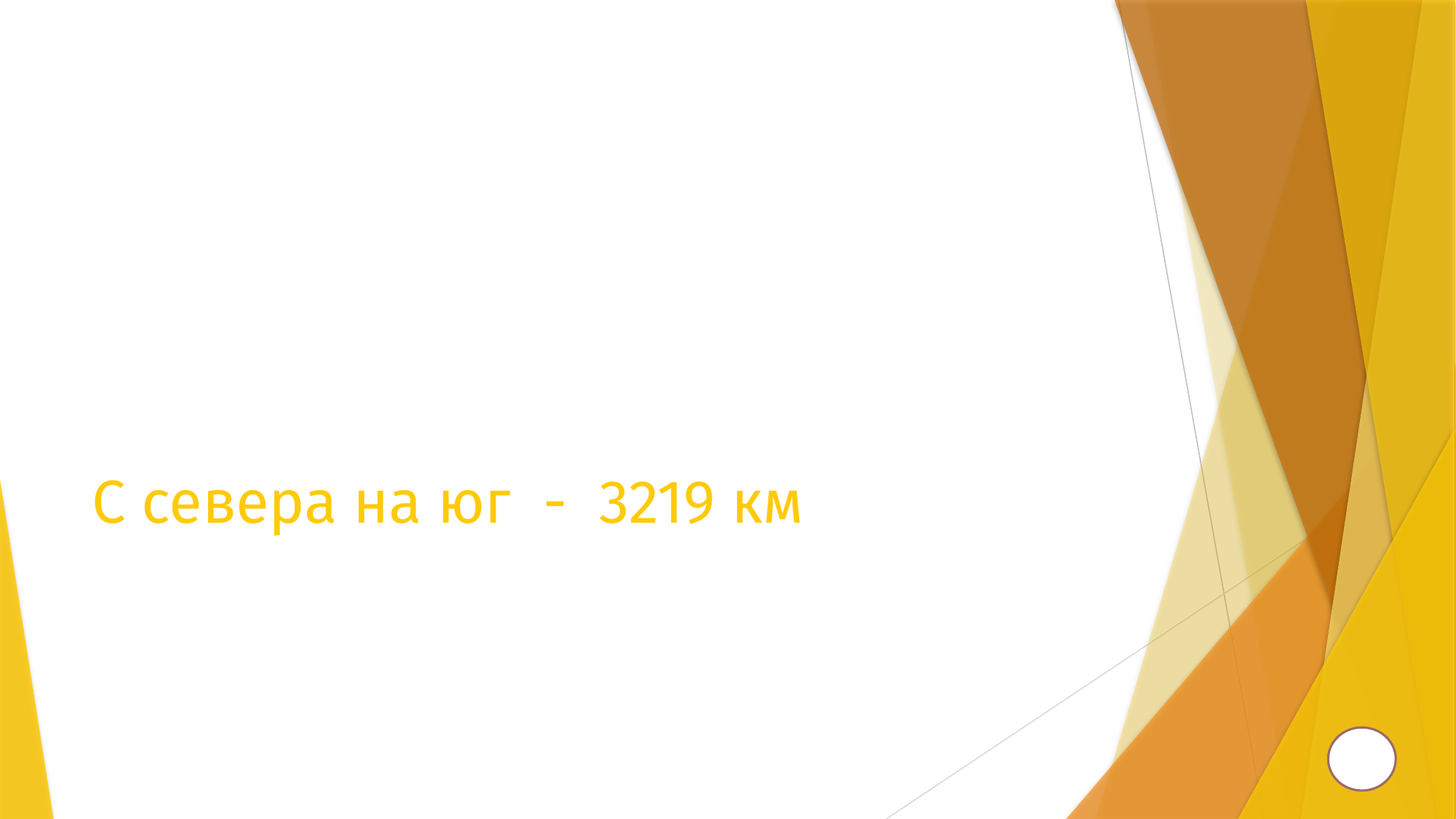

# С севера на юг  -  3219 км